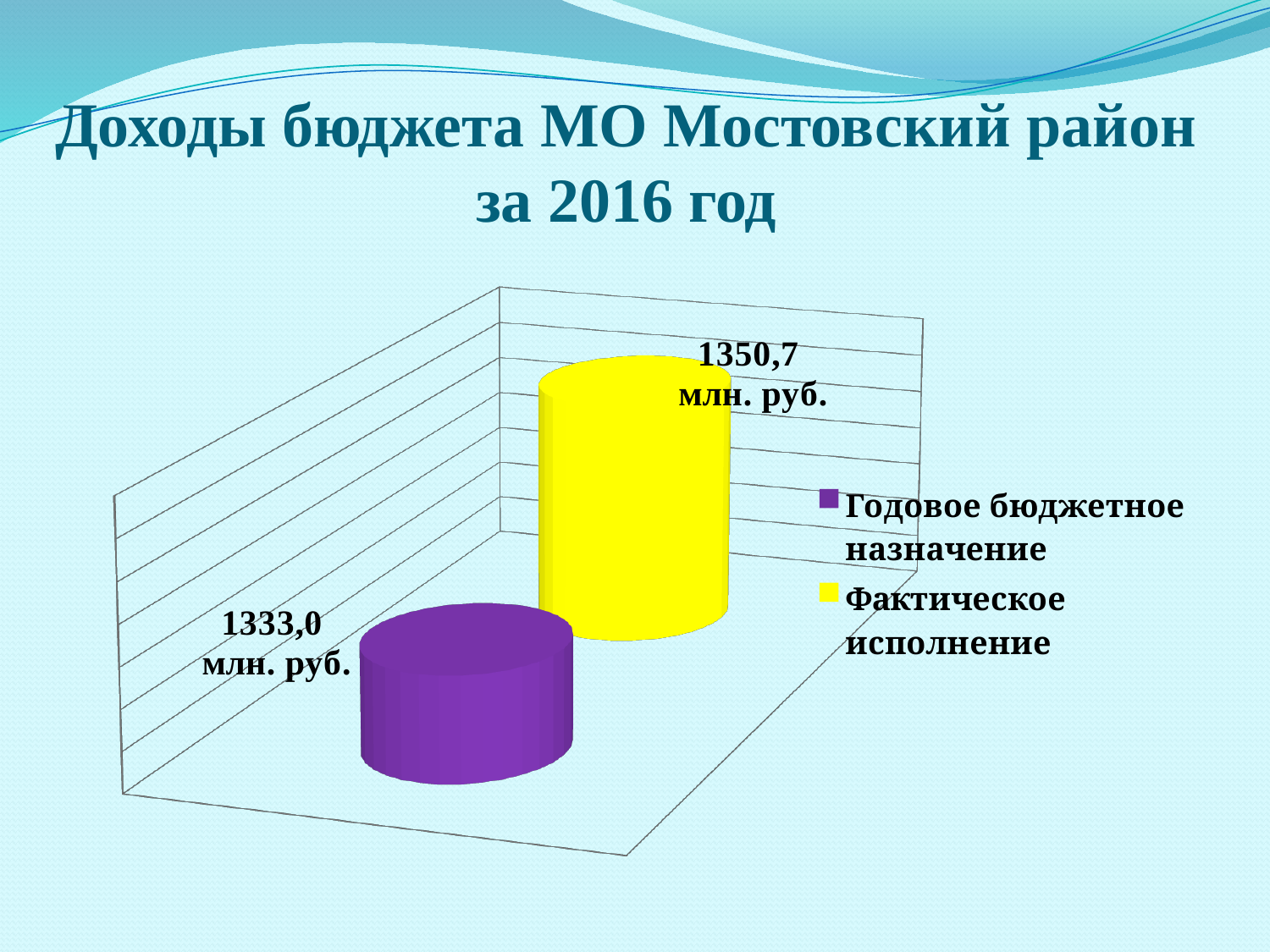

# Доходы бюджета МО Мостовский район за 2016 год

[unsupported chart]